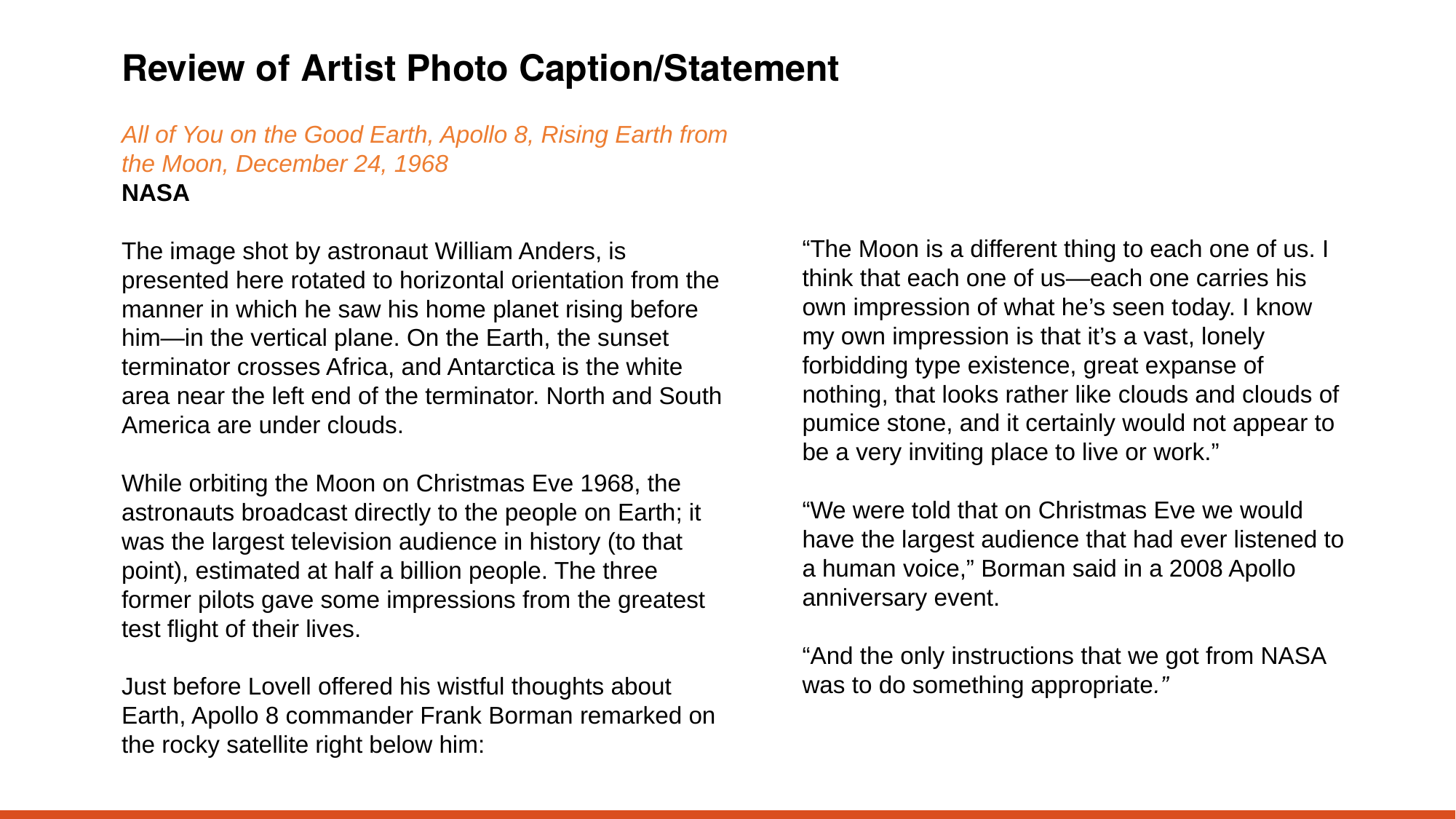

Review of Artist Photo Caption/Statement
All of You on the Good Earth, Apollo 8, Rising Earth from the Moon, December 24, 1968
NASA

The image shot by astronaut William Anders, is presented here rotated to horizontal orientation from the manner in which he saw his home planet rising before him—in the vertical plane. On the Earth, the sunset terminator crosses Africa, and Antarctica is the white area near the left end of the terminator. North and South America are under clouds.

While orbiting the Moon on Christmas Eve 1968, the astronauts broadcast directly to the people on Earth; it was the largest television audience in history (to that point), estimated at half a billion people. The three former pilots gave some impressions from the greatest test flight of their lives.

Just before Lovell offered his wistful thoughts about Earth, Apollo 8 commander Frank Borman remarked on the rocky satellite right below him:

“The Moon is a different thing to each one of us. I think that each one of us—each one carries his own impression of what he’s seen today. I know my own impression is that it’s a vast, lonely forbidding type existence, great expanse of nothing, that looks rather like clouds and clouds of pumice stone, and it certainly would not appear to be a very inviting place to live or work.”

“We were told that on Christmas Eve we would have the largest audience that had ever listened to a human voice,” Borman said in a 2008 Apollo anniversary event.

“And the only instructions that we got from NASA was to do something appropriate.”